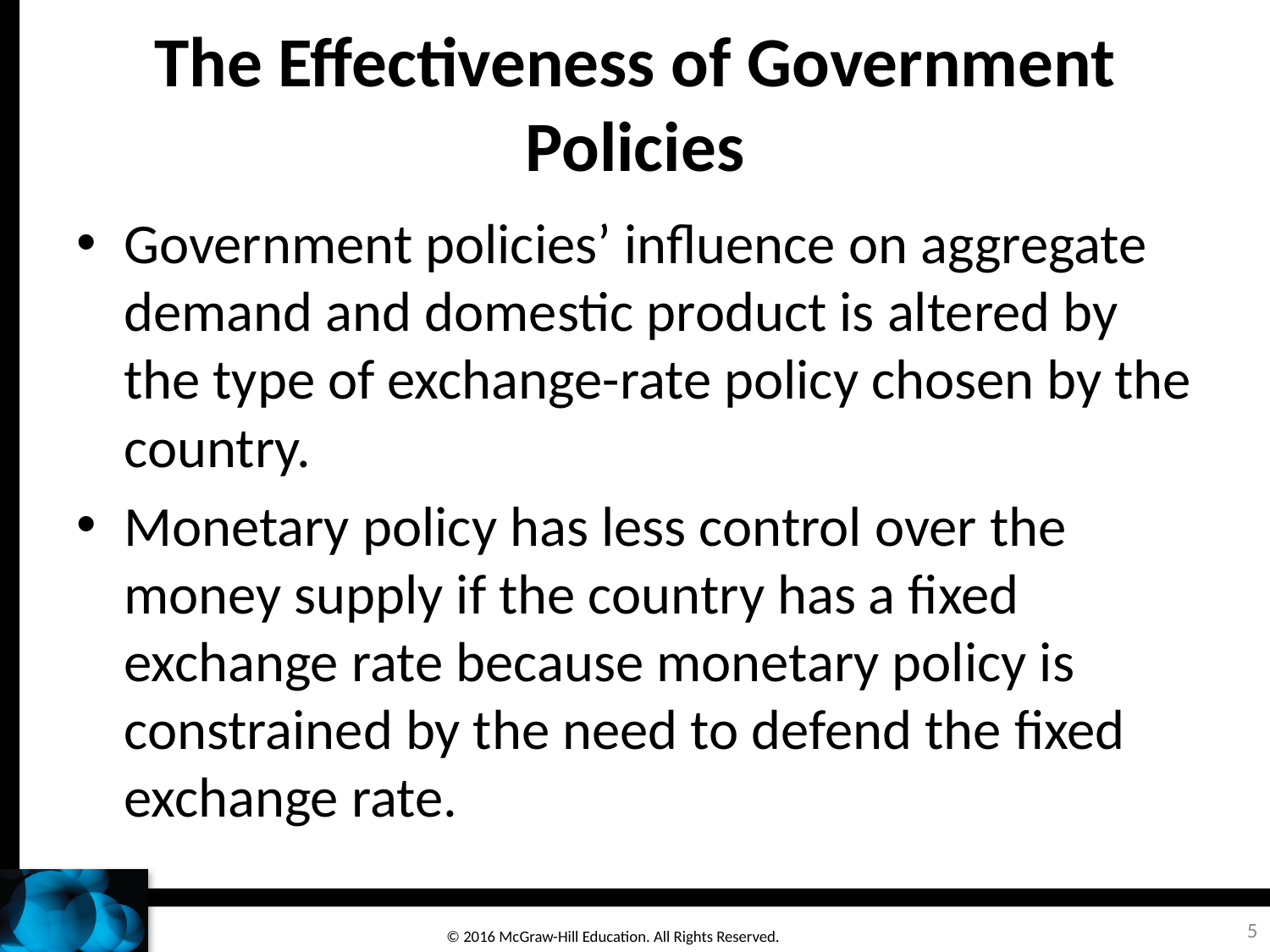

# The Effectiveness of Government Policies
Government policies’ influence on aggregate demand and domestic product is altered by the type of exchange-rate policy chosen by the country.
Monetary policy has less control over the money supply if the country has a fixed exchange rate because monetary policy is constrained by the need to defend the fixed exchange rate.
5
© 2016 McGraw-Hill Education. All Rights Reserved.